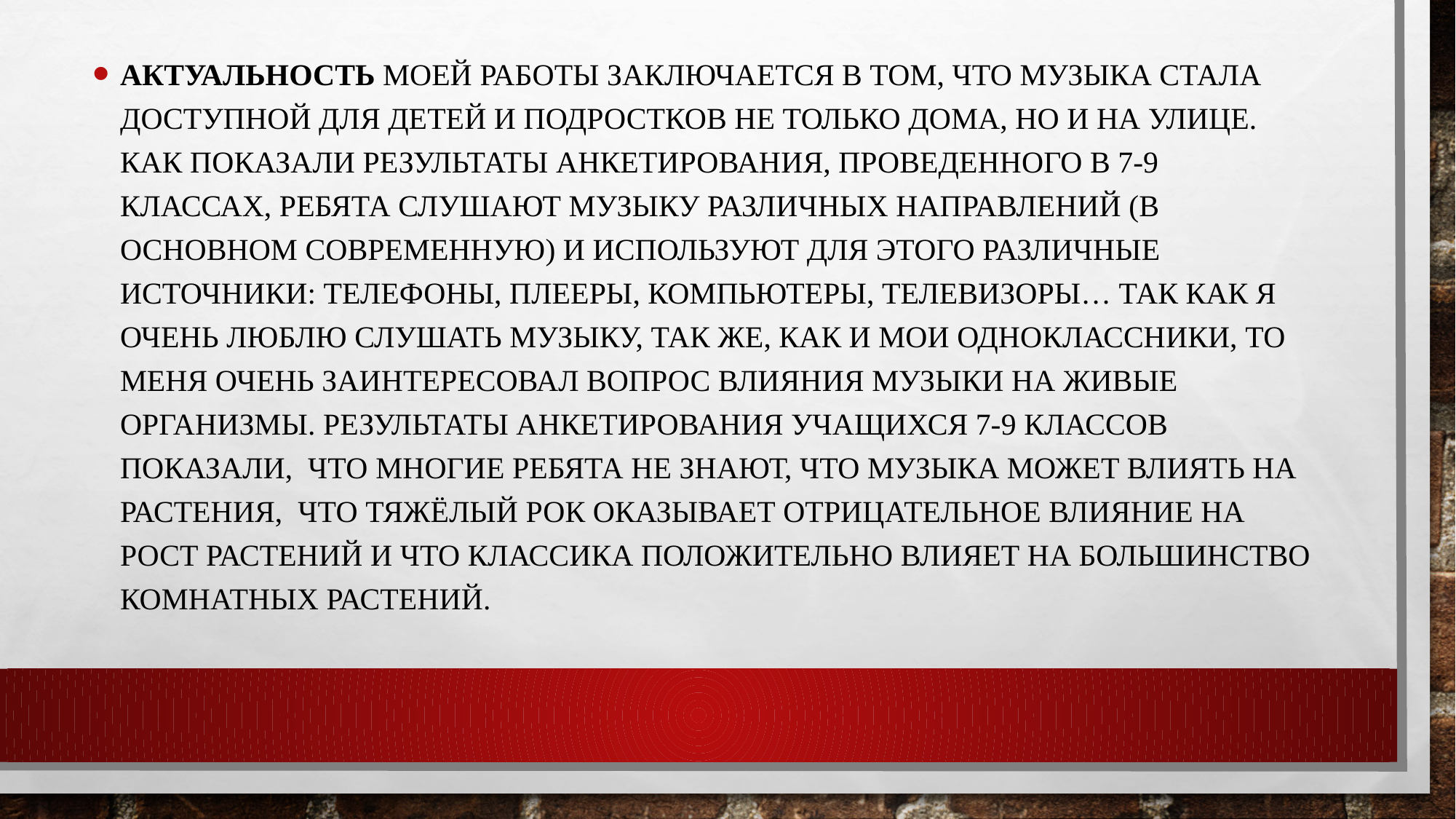

Актуальность моей работы заключается в том, что музыка стала доступной для детей и подростков не только дома, но и на улице. Как показали результаты анкетирования, проведенного в 7-9 классах, ребята слушают музыку различных направлений (в основном современную) и используют для этого различные источники: телефоны, плееры, компьютеры, телевизоры… Так как я очень люблю слушать музыку, так же, как и мои одноклассники, то меня очень заинтересовал вопрос влияния музыки на живые организмы. Результаты анкетирования учащихся 7-9 классов показали,  что многие ребята не знают, что музыка может влиять на растения,  что тяжёлый рок оказывает отрицательное влияние на рост растений и что классика положительно влияет на большинство комнатных растений.
#